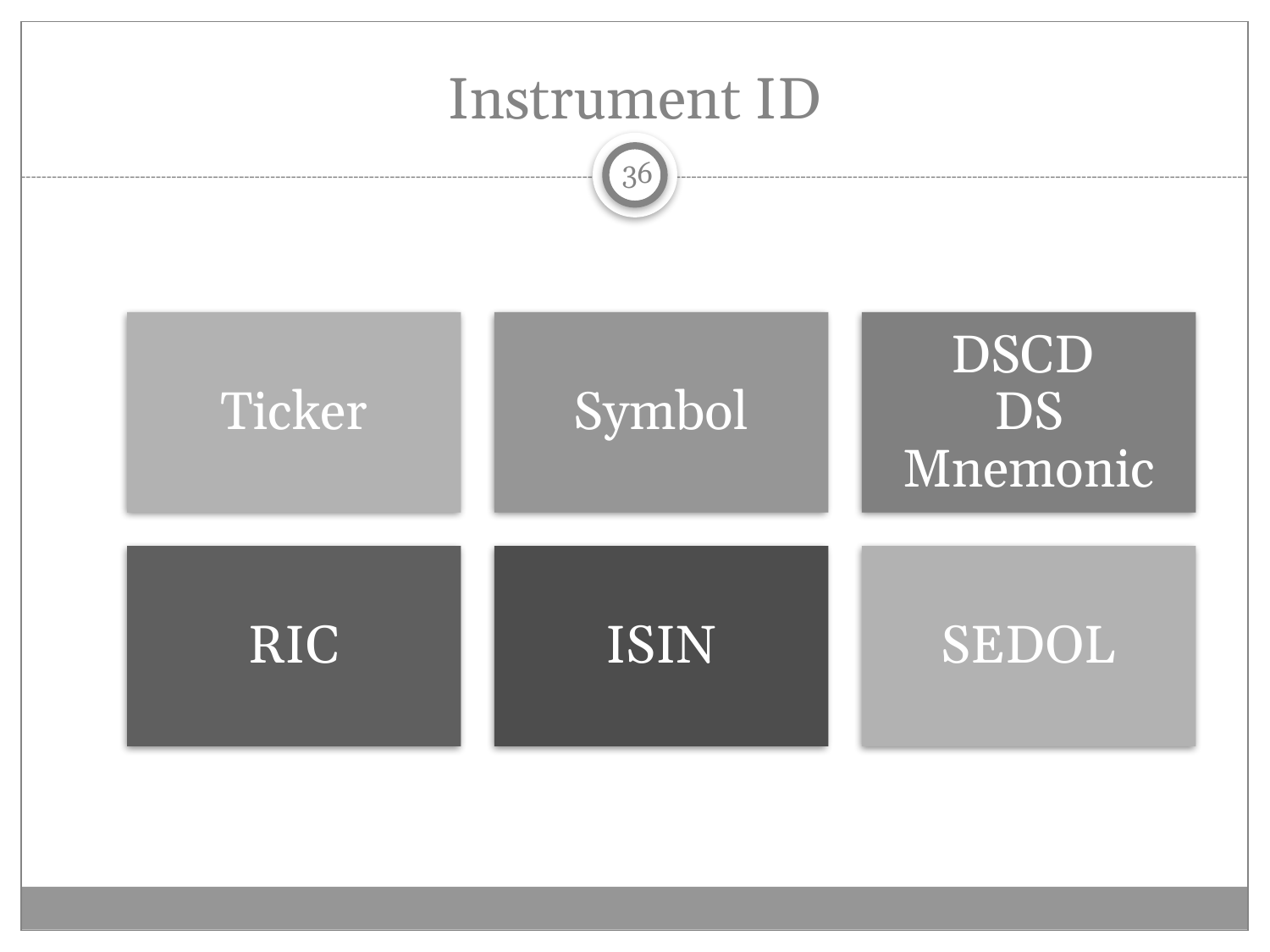

# Instrument ID
36

Ticker
Symbol
DSCD
DS Mnemonic
RIC
ISIN
SEDOL